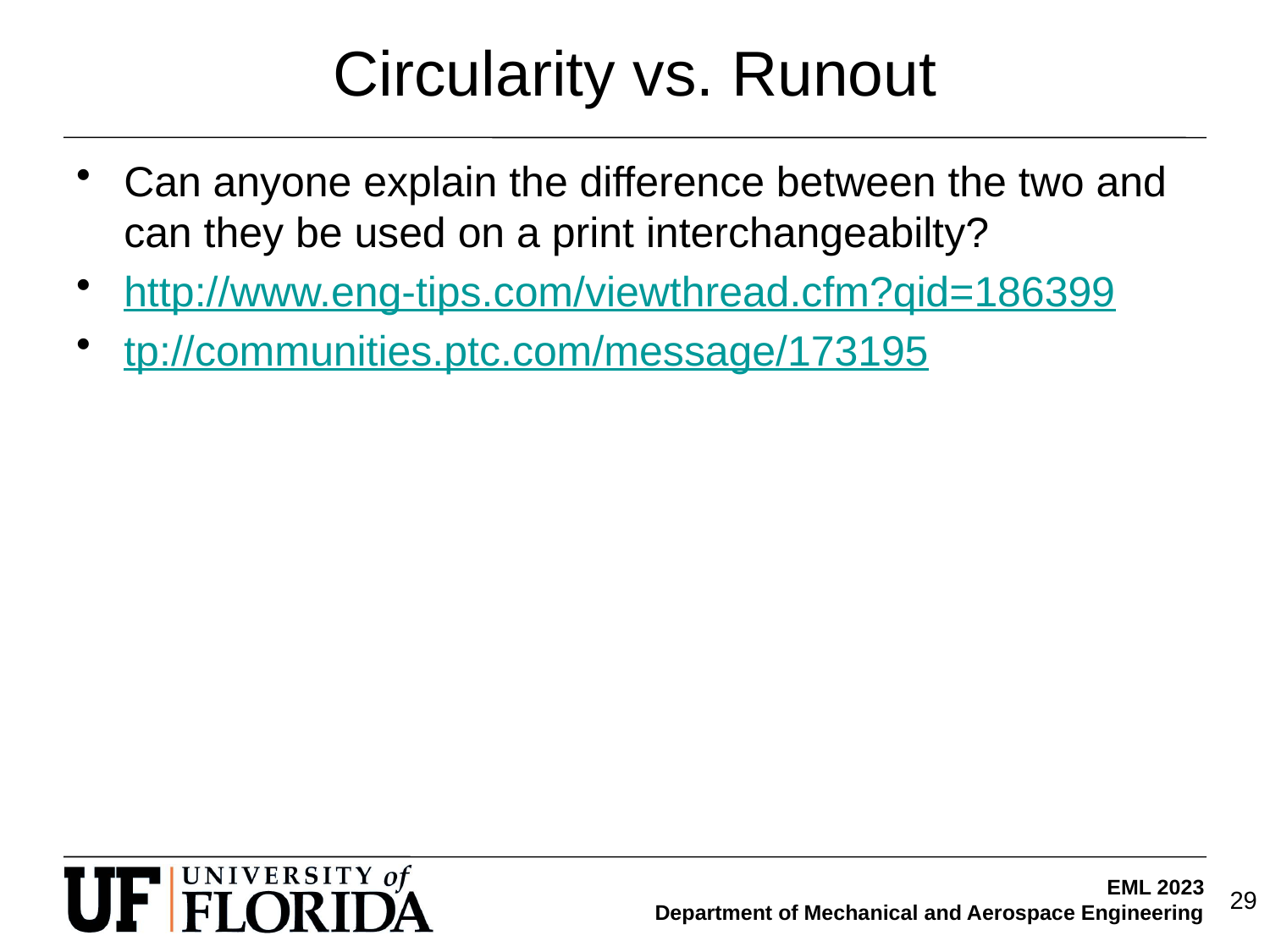

# Circularity vs. Runout
Can anyone explain the difference between the two and can they be used on a print interchangeabilty?
http://www.eng-tips.com/viewthread.cfm?qid=186399
tp://communities.ptc.com/message/173195

29